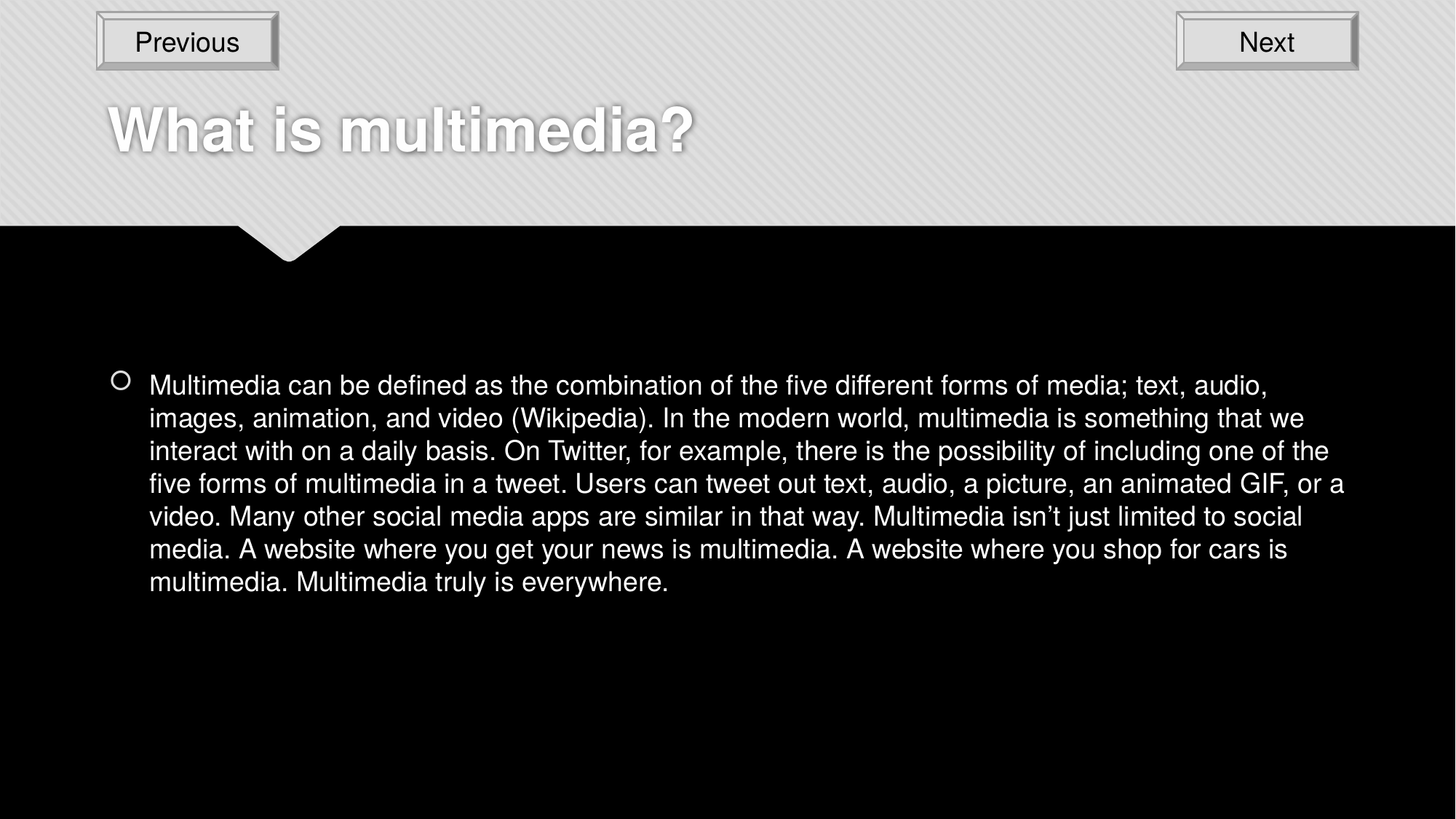

Previous
Next
# What is multimedia?
Multimedia can be defined as the combination of the five different forms of media; text, audio, images, animation, and video (Wikipedia). In the modern world, multimedia is something that we interact with on a daily basis. On Twitter, for example, there is the possibility of including one of the five forms of multimedia in a tweet. Users can tweet out text, audio, a picture, an animated GIF, or a video. Many other social media apps are similar in that way. Multimedia isn’t just limited to social media. A website where you get your news is multimedia. A website where you shop for cars is multimedia. Multimedia truly is everywhere.